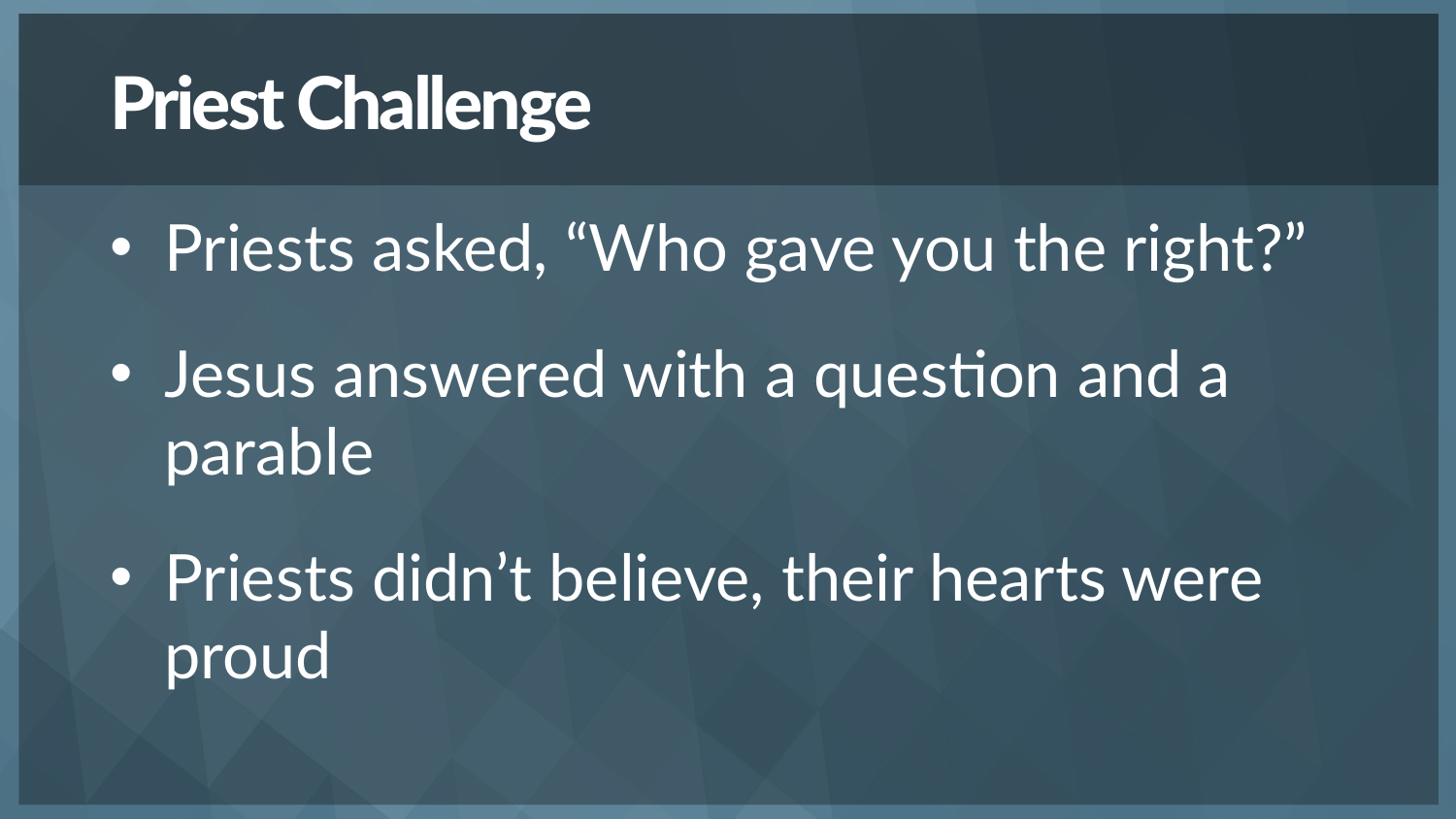

# Priest Challenge
Priests asked, “Who gave you the right?”
Jesus answered with a question and a parable
Priests didn’t believe, their hearts were proud